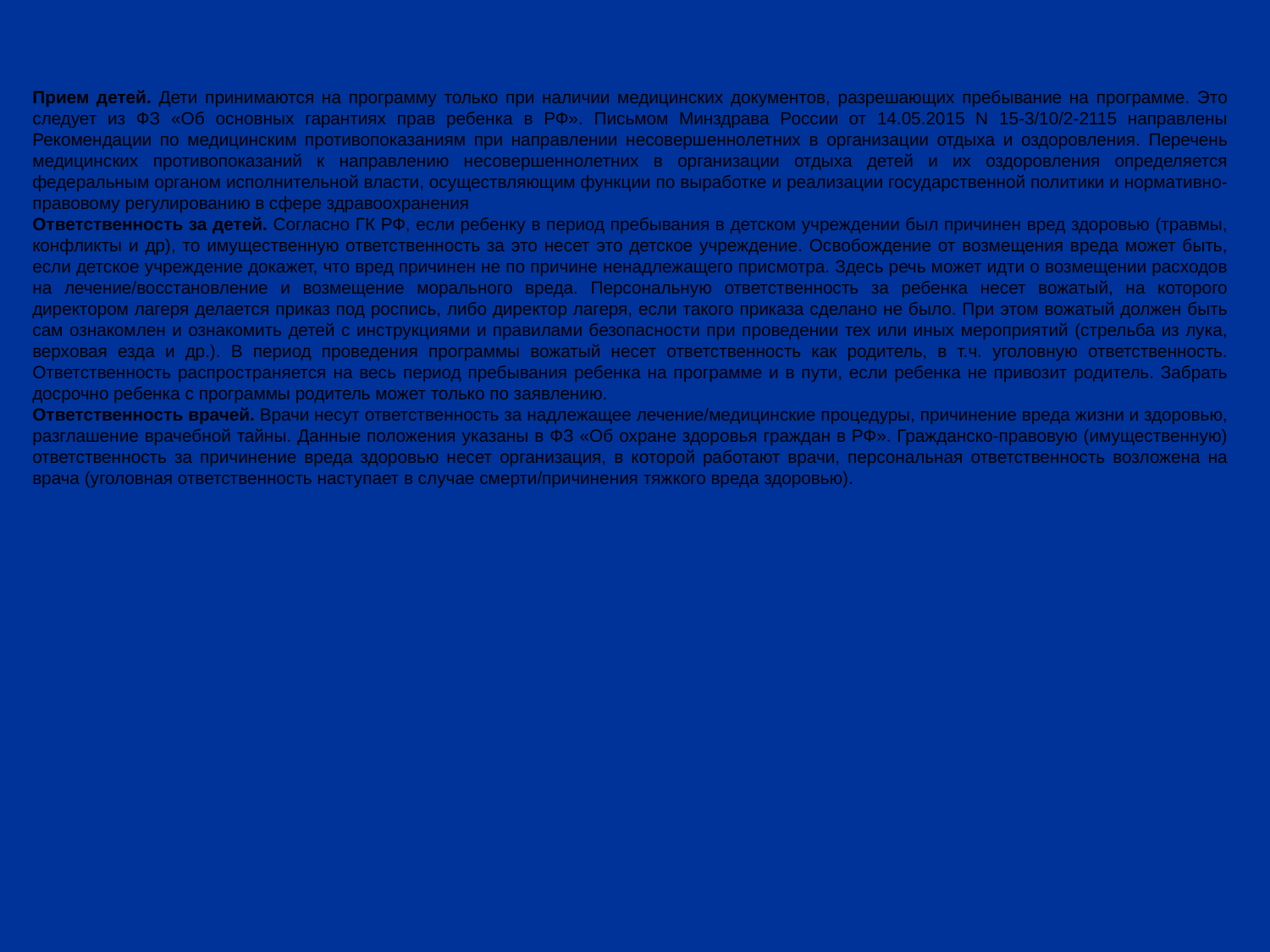

Прием детей. Дети принимаются на программу только при наличии медицинских документов, разрешающих пребывание на программе. Это следует из ФЗ «Об основных гарантиях прав ребенка в РФ». Письмом Минздрава России от 14.05.2015 N 15-3/10/2-2115 направлены Рекомендации по медицинским противопоказаниям при направлении несовершеннолетних в организации отдыха и оздоровления. Перечень медицинских противопоказаний к направлению несовершеннолетних в организации отдыха детей и их оздоровления определяется федеральным органом исполнительной власти, осуществляющим функции по выработке и реализации государственной политики и нормативно-правовому регулированию в сфере здравоохранения
Ответственность за детей. Согласно ГК РФ, если ребенку в период пребывания в детском учреждении был причинен вред здоровью (травмы, конфликты и др), то имущественную ответственность за это несет это детское учреждение. Освобождение от возмещения вреда может быть, если детское учреждение докажет, что вред причинен не по причине ненадлежащего присмотра. Здесь речь может идти о возмещении расходов на лечение/восстановление и возмещение морального вреда. Персональную ответственность за ребенка несет вожатый, на которого директором лагеря делается приказ под роспись, либо директор лагеря, если такого приказа сделано не было. При этом вожатый должен быть сам ознакомлен и ознакомить детей с инструкциями и правилами безопасности при проведении тех или иных мероприятий (стрельба из лука, верховая езда и др.). В период проведения программы вожатый несет ответственность как родитель, в т.ч. уголовную ответственность. Ответственность распространяется на весь период пребывания ребенка на программе и в пути, если ребенка не привозит родитель. Забрать досрочно ребенка с программы родитель может только по заявлению.
Ответственность врачей. Врачи несут ответственность за надлежащее лечение/медицинские процедуры, причинение вреда жизни и здоровью, разглашение врачебной тайны. Данные положения указаны в ФЗ «Об охране здоровья граждан в РФ». Гражданско-правовую (имущественную) ответственность за причинение вреда здоровью несет организация, в которой работают врачи, персональная ответственность возложена на врача (уголовная ответственность наступает в случае смерти/причинения тяжкого вреда здоровью).